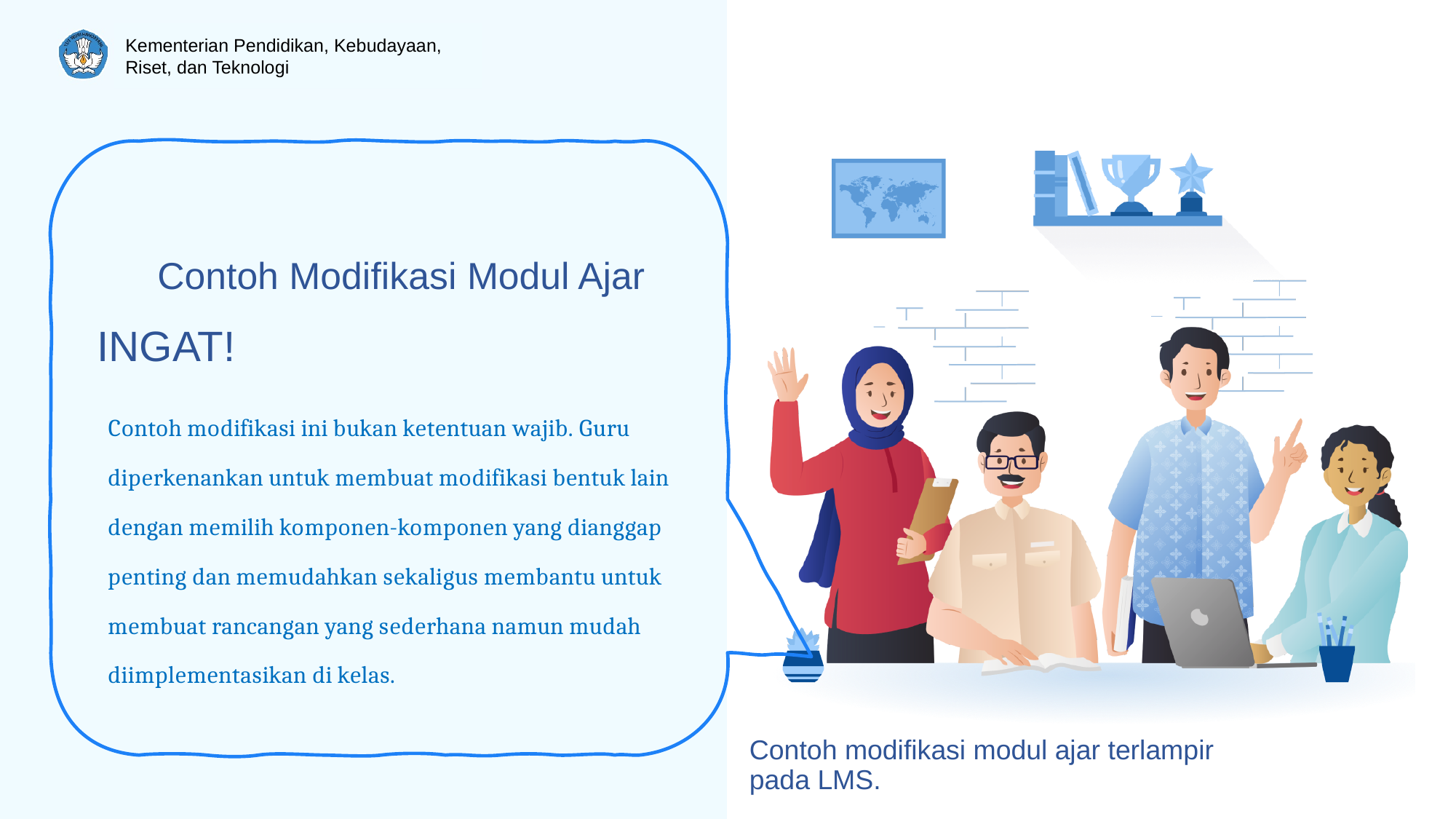

# Contoh Modifikasi Modul Ajar
INGAT!
	Contoh modifikasi ini bukan ketentuan wajib. Guru diperkenankan untuk membuat modifikasi bentuk lain dengan memilih komponen-komponen yang dianggap penting dan memudahkan sekaligus membantu untuk membuat rancangan yang sederhana namun mudah diimplementasikan di kelas.
Contoh modifikasi modul ajar terlampir pada LMS.